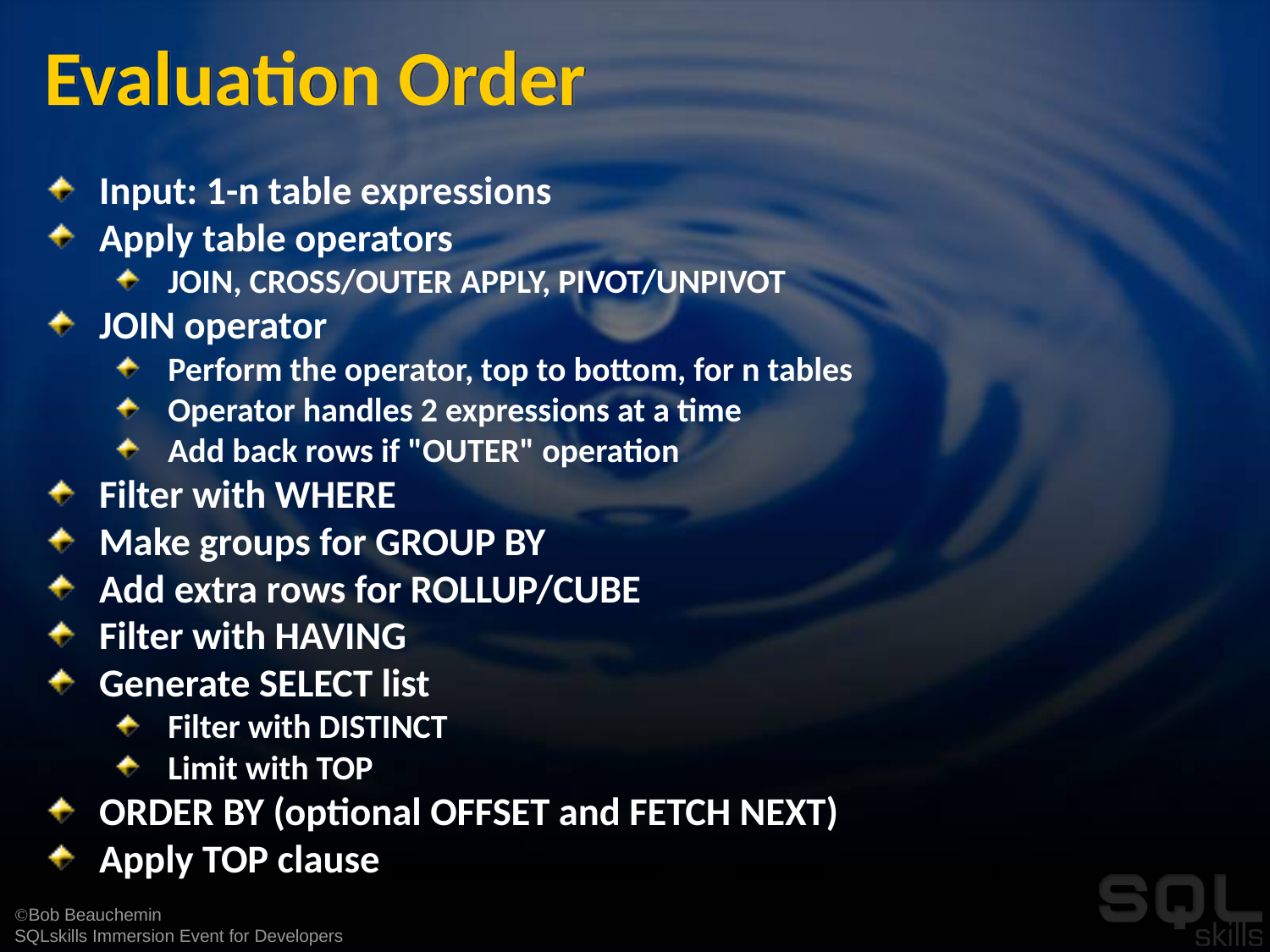

# Evaluation Order
Input: 1-n table expressions
Apply table operators
JOIN, CROSS/OUTER APPLY, PIVOT/UNPIVOT
JOIN operator
Perform the operator, top to bottom, for n tables
Operator handles 2 expressions at a time
Add back rows if "OUTER" operation
Filter with WHERE
Make groups for GROUP BY
Add extra rows for ROLLUP/CUBE
Filter with HAVING
Generate SELECT list
Filter with DISTINCT
Limit with TOP
ORDER BY (optional OFFSET and FETCH NEXT)
Apply TOP clause